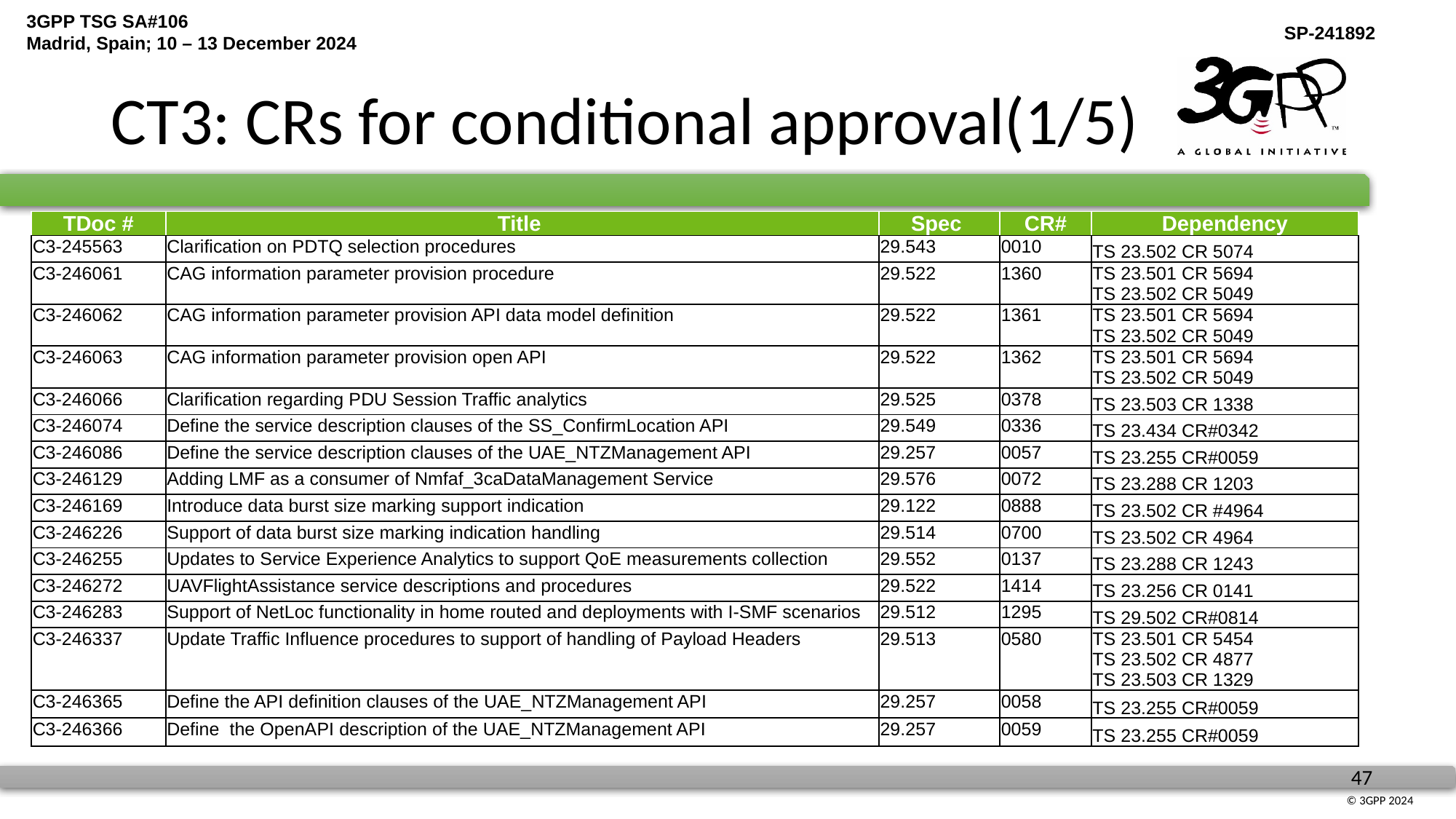

# CT3: CRs for conditional approval(1/5)
| TDoc # | Title | Spec | CR# | Dependency |
| --- | --- | --- | --- | --- |
| C3-245563 | Clarification on PDTQ selection procedures | 29.543 | 0010 | TS 23.502 CR 5074 |
| C3-246061 | CAG information parameter provision procedure | 29.522 | 1360 | TS 23.501 CR 5694 TS 23.502 CR 5049 |
| C3-246062 | CAG information parameter provision API data model definition | 29.522 | 1361 | TS 23.501 CR 5694 TS 23.502 CR 5049 |
| C3-246063 | CAG information parameter provision open API | 29.522 | 1362 | TS 23.501 CR 5694 TS 23.502 CR 5049 |
| C3-246066 | Clarification regarding PDU Session Traffic analytics | 29.525 | 0378 | TS 23.503 CR 1338 |
| C3-246074 | Define the service description clauses of the SS\_ConfirmLocation API | 29.549 | 0336 | TS 23.434 CR#0342 |
| C3-246086 | Define the service description clauses of the UAE\_NTZManagement API | 29.257 | 0057 | TS 23.255 CR#0059 |
| C3-246129 | Adding LMF as a consumer of Nmfaf\_3caDataManagement Service | 29.576 | 0072 | TS 23.288 CR 1203 |
| C3-246169 | Introduce data burst size marking support indication | 29.122 | 0888 | TS 23.502 CR #4964 |
| C3-246226 | Support of data burst size marking indication handling | 29.514 | 0700 | TS 23.502 CR 4964 |
| C3-246255 | Updates to Service Experience Analytics to support QoE measurements collection | 29.552 | 0137 | TS 23.288 CR 1243 |
| C3-246272 | UAVFlightAssistance service descriptions and procedures | 29.522 | 1414 | TS 23.256 CR 0141 |
| C3-246283 | Support of NetLoc functionality in home routed and deployments with I-SMF scenarios | 29.512 | 1295 | TS 29.502 CR#0814 |
| C3-246337 | Update Traffic Influence procedures to support of handling of Payload Headers | 29.513 | 0580 | TS 23.501 CR 5454 TS 23.502 CR 4877 TS 23.503 CR 1329 |
| C3-246365 | Define the API definition clauses of the UAE\_NTZManagement API | 29.257 | 0058 | TS 23.255 CR#0059 |
| C3-246366 | Define the OpenAPI description of the UAE\_NTZManagement API | 29.257 | 0059 | TS 23.255 CR#0059 |